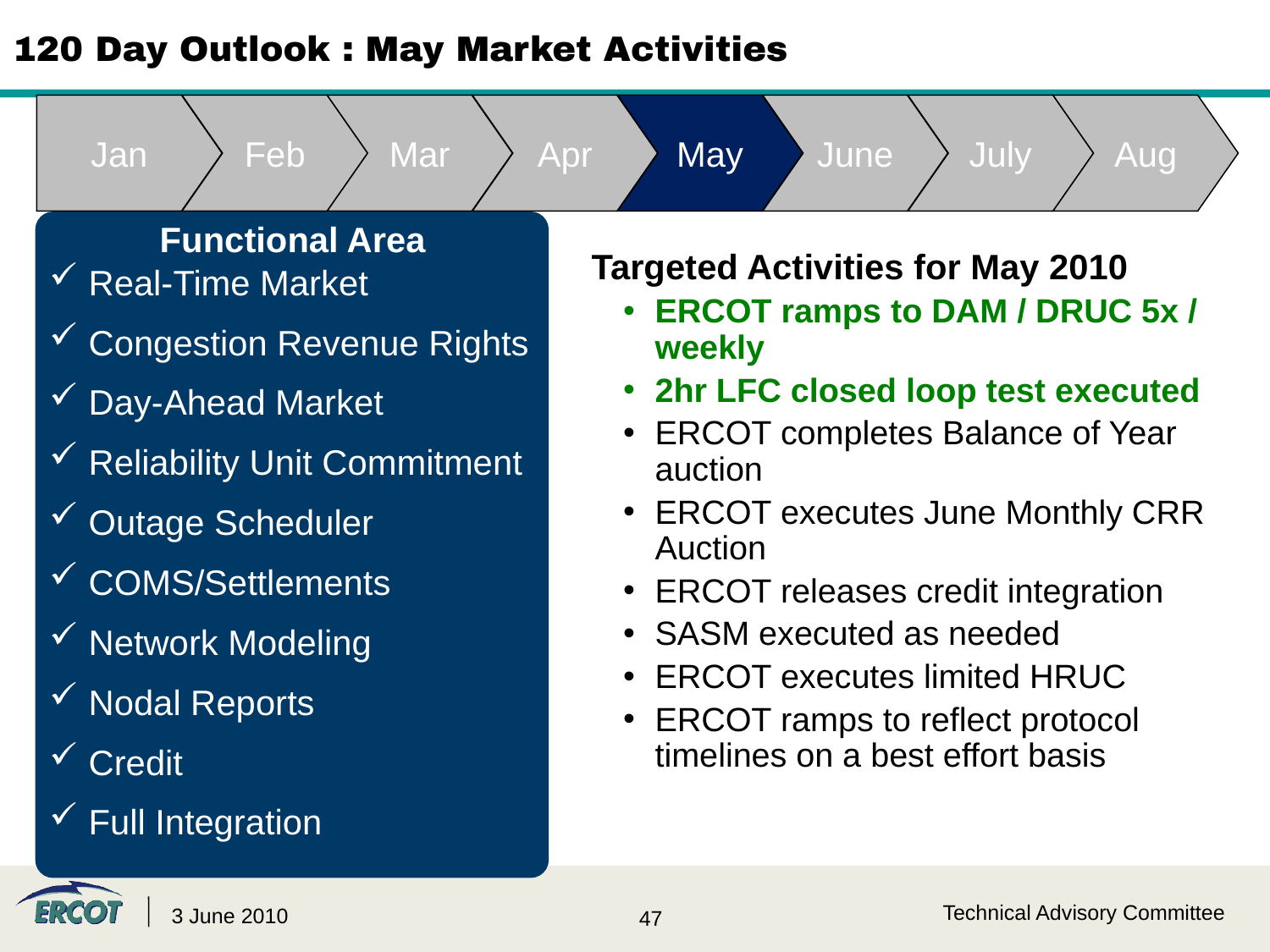

# 120 Day Outlook : May Market Activities
Jan
Feb
Mar
Apr
May
June
July
Aug

Functional Area
Targeted Activities for May 2010
ERCOT ramps to DAM / DRUC 5x / weekly
2hr LFC closed loop test executed
ERCOT completes Balance of Year auction
ERCOT executes June Monthly CRR Auction
ERCOT releases credit integration
SASM executed as needed
ERCOT executes limited HRUC
ERCOT ramps to reflect protocol timelines on a best effort basis

Real-Time Market
Congestion Revenue Rights
Day-Ahead Market
Reliability Unit Commitment
Outage Scheduler
COMS/Settlements
Network Modeling
Nodal Reports
Credit
Full Integration
Technical Advisory Committee
3 June 2010